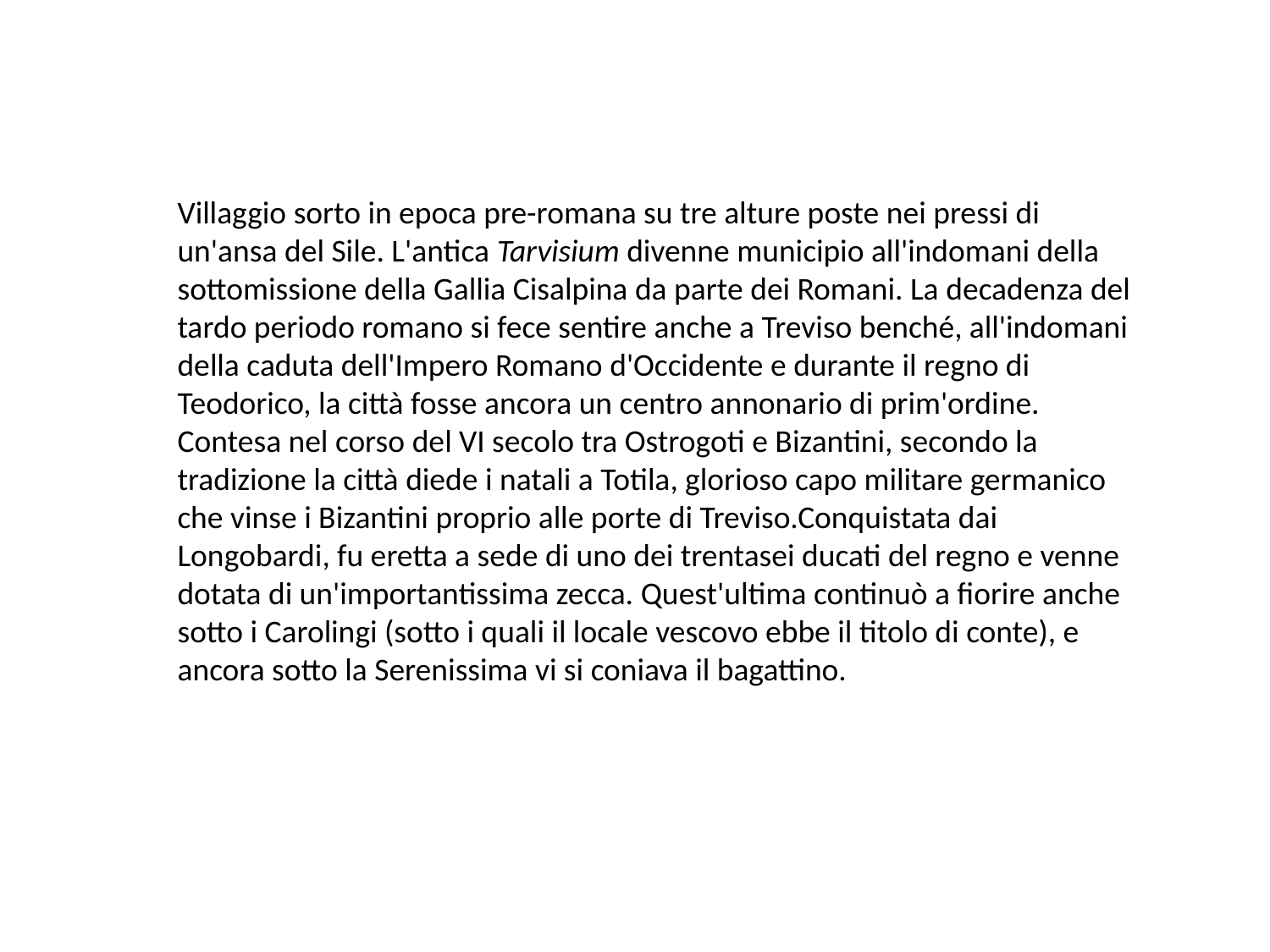

Villaggio sorto in epoca pre-romana su tre alture poste nei pressi di un'ansa del Sile. L'antica Tarvisium divenne municipio all'indomani della sottomissione della Gallia Cisalpina da parte dei Romani. La decadenza del tardo periodo romano si fece sentire anche a Treviso benché, all'indomani della caduta dell'Impero Romano d'Occidente e durante il regno di Teodorico, la città fosse ancora un centro annonario di prim'ordine. Contesa nel corso del VI secolo tra Ostrogoti e Bizantini, secondo la tradizione la città diede i natali a Totila, glorioso capo militare germanico che vinse i Bizantini proprio alle porte di Treviso.Conquistata dai Longobardi, fu eretta a sede di uno dei trentasei ducati del regno e venne dotata di un'importantissima zecca. Quest'ultima continuò a fiorire anche sotto i Carolingi (sotto i quali il locale vescovo ebbe il titolo di conte), e ancora sotto la Serenissima vi si coniava il bagattino.